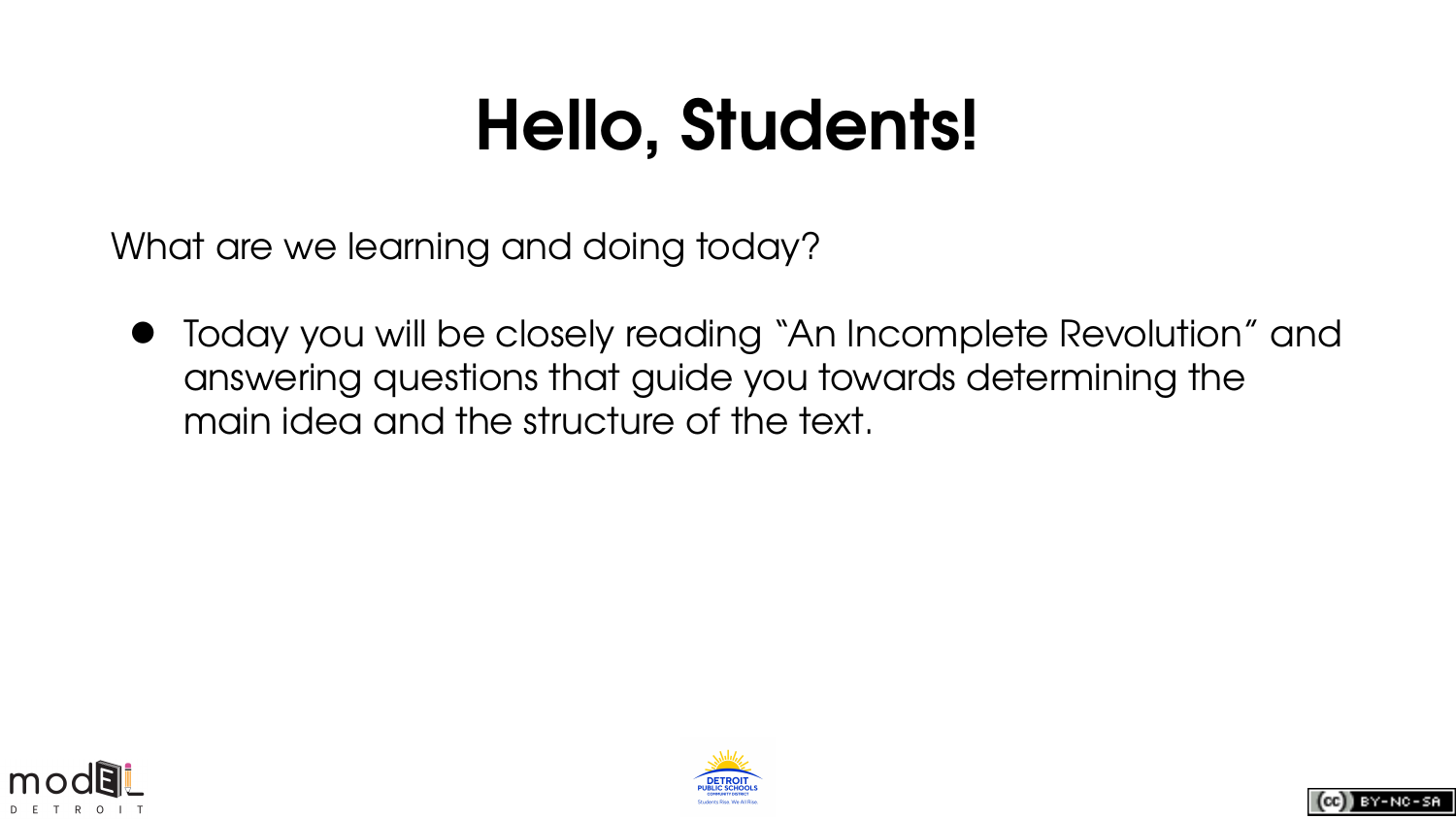

# Hello, Students!
What are we learning and doing today?

Today you will be closely reading “An Incomplete Revolution” and answering questions that guide you towards determining the main idea and the structure of the text.